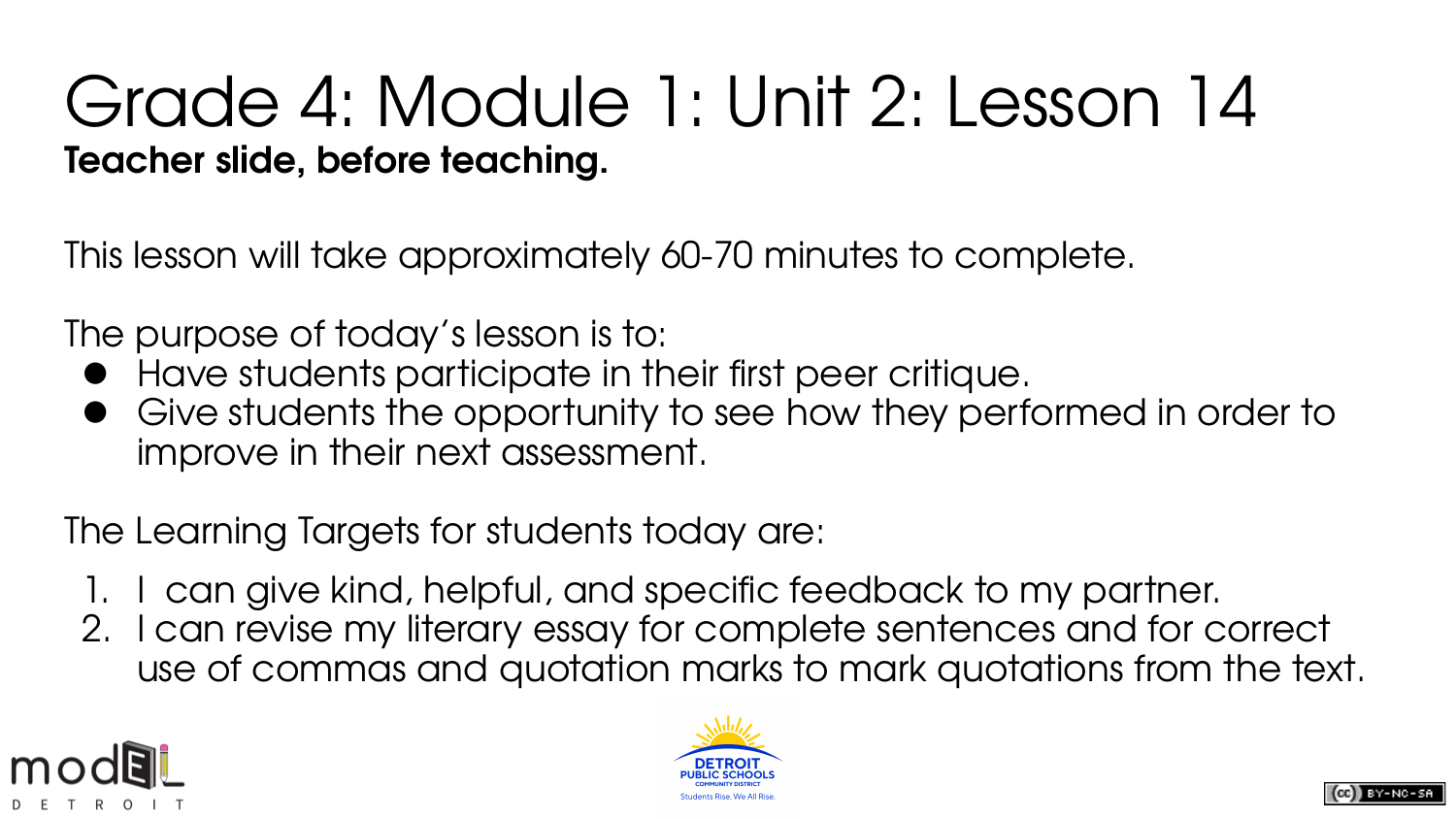

# Grade 4: Module 1: Unit 2: Lesson 14
Teacher slide, before teaching.
This lesson will take approximately 60-70 minutes to complete.

The purpose of today’s lesson is to:
Have students participate in their first peer critique.
Give students the opportunity to see how they performed in order to improve in their next assessment.

The Learning Targets for students today are:
I  can give kind, helpful, and specific feedback to my partner.
I can revise my literary essay for complete sentences and for correct use of commas and quotation marks to mark quotations from the text.